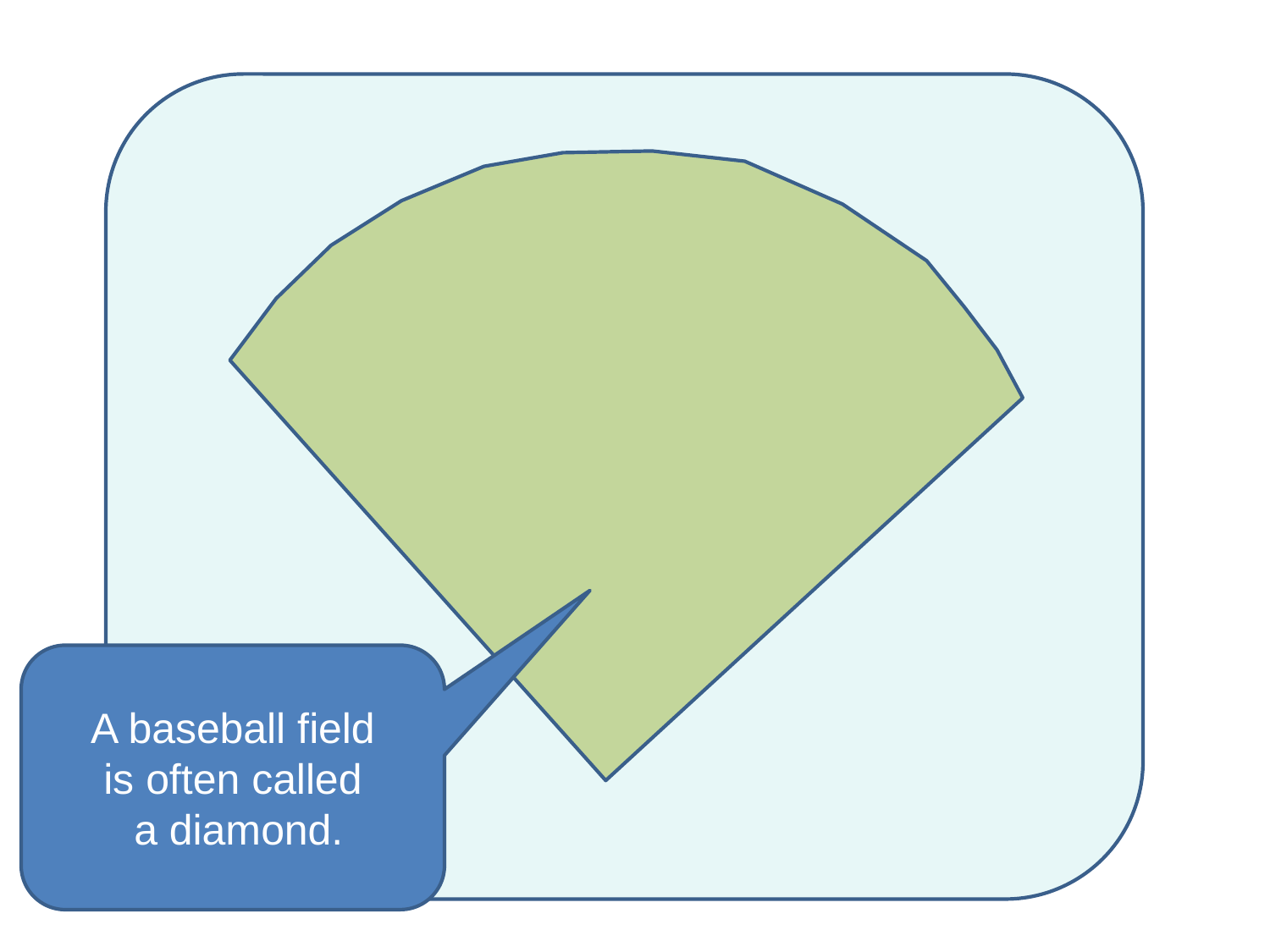

A baseball field
is often called
 a diamond.